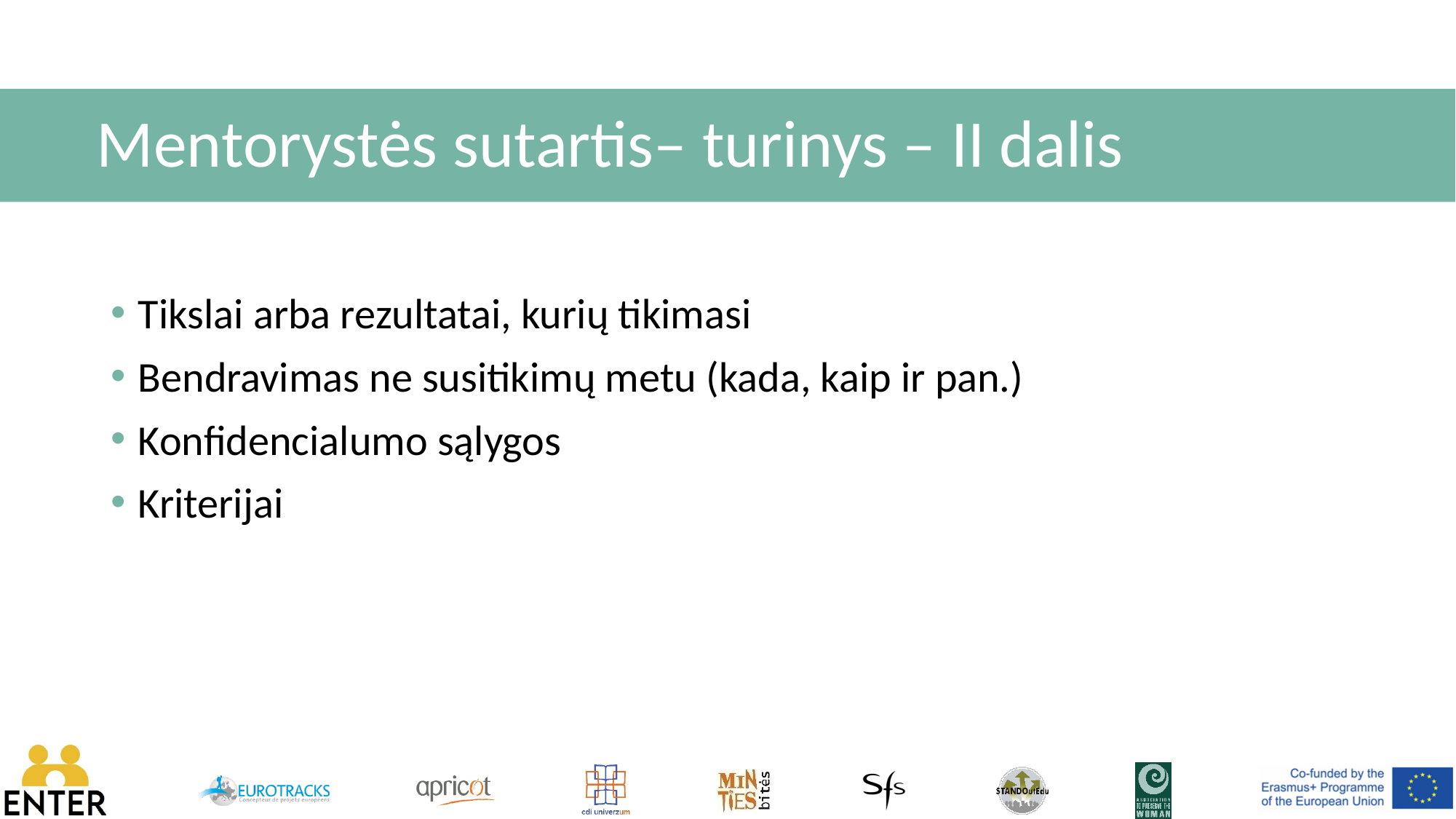

# Mentorystės sutartis– turinys – II dalis

Tikslai arba rezultatai, kurių tikimasi
Bendravimas ne susitikimų metu (kada, kaip ir pan.)
Konfidencialumo sąlygos
Kriterijai